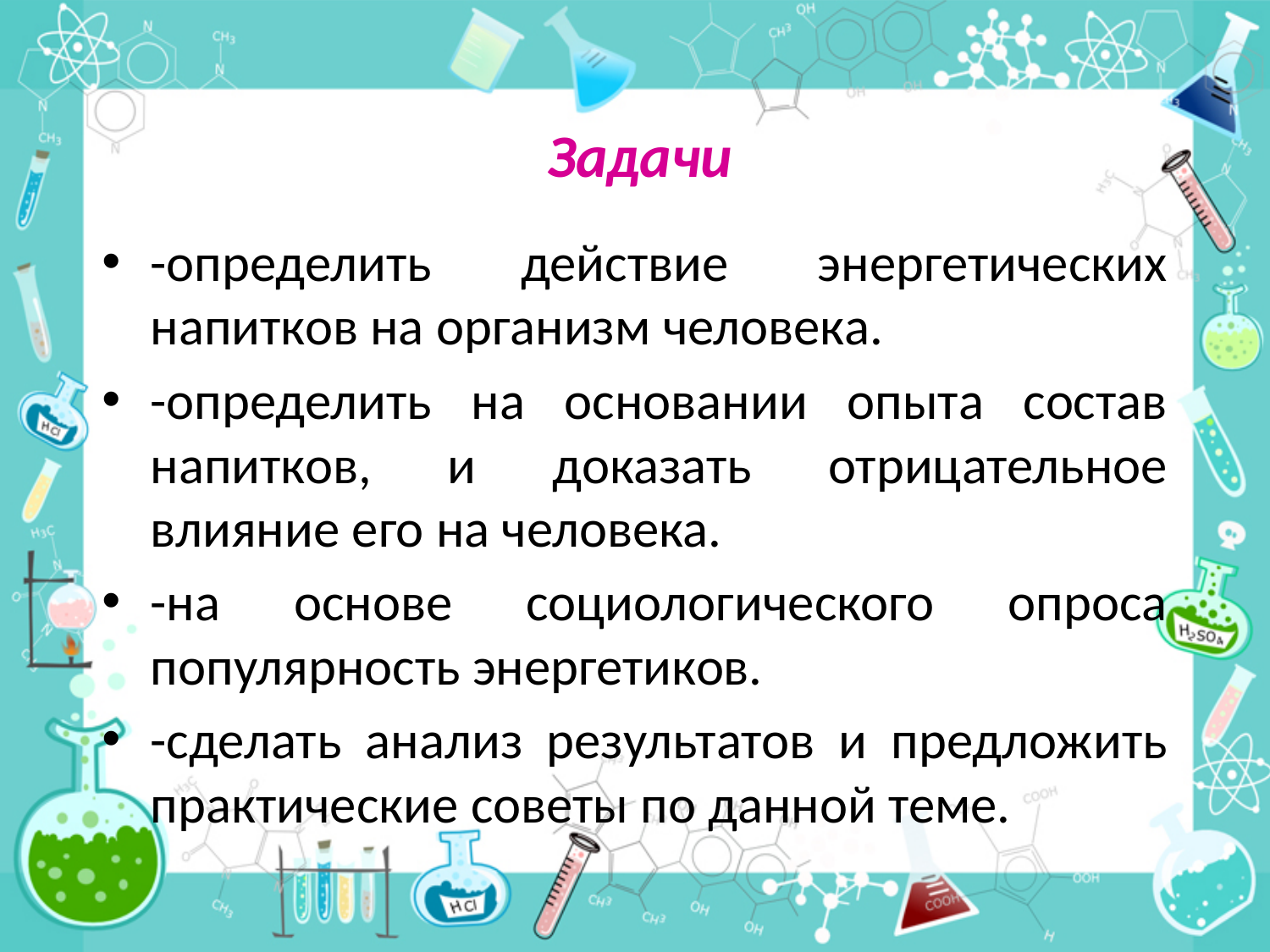

# Задачи
-определить действие энергетических напитков на организм человека.
-определить на основании опыта состав напитков, и доказать отрицательное влияние его на человека.
-на основе социологического опроса популярность энергетиков.
-сделать анализ результатов и предложить практические советы по данной теме.